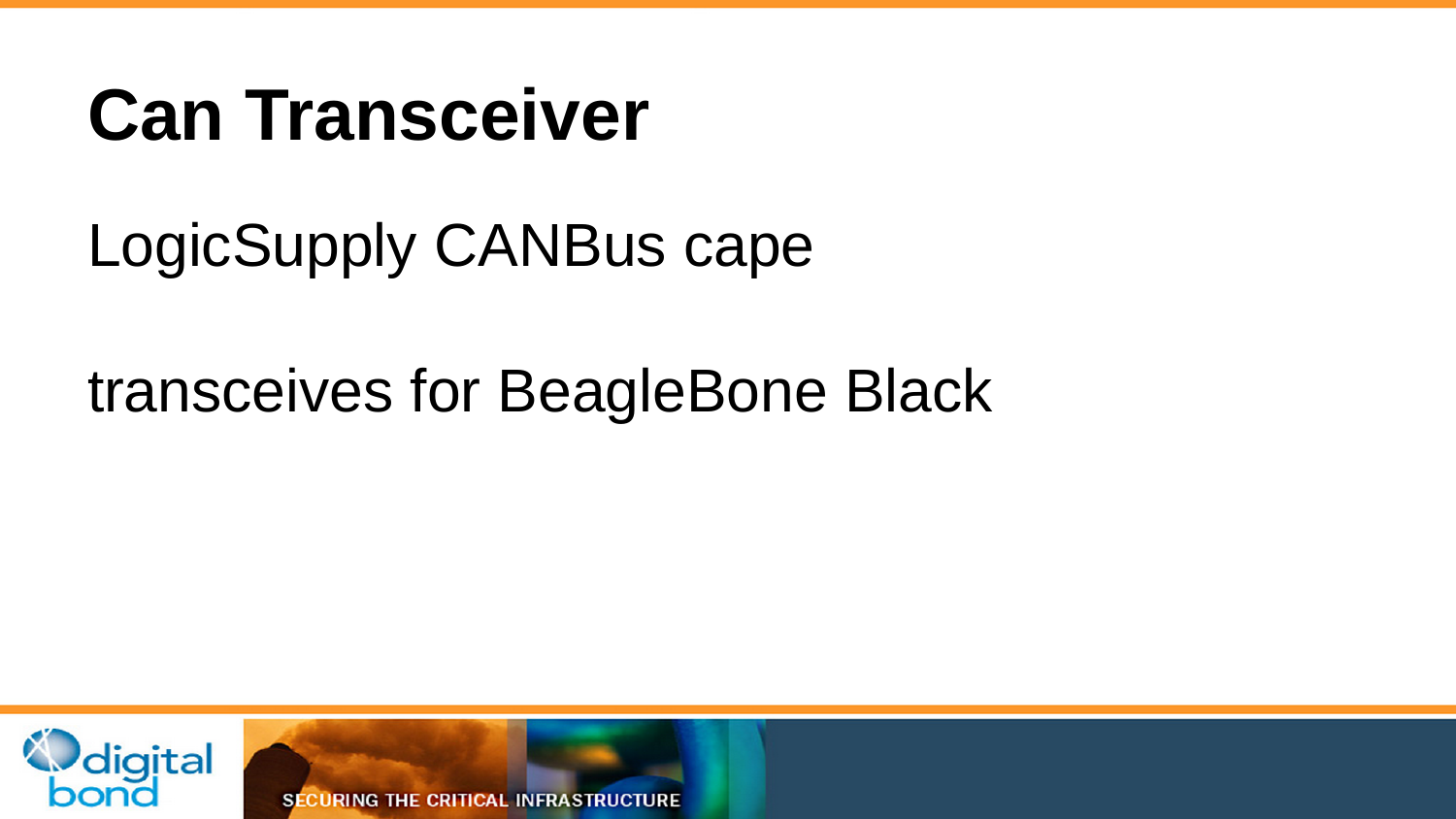

# Can Transceiver
LogicSupply CANBus cape

transceives for BeagleBone Black